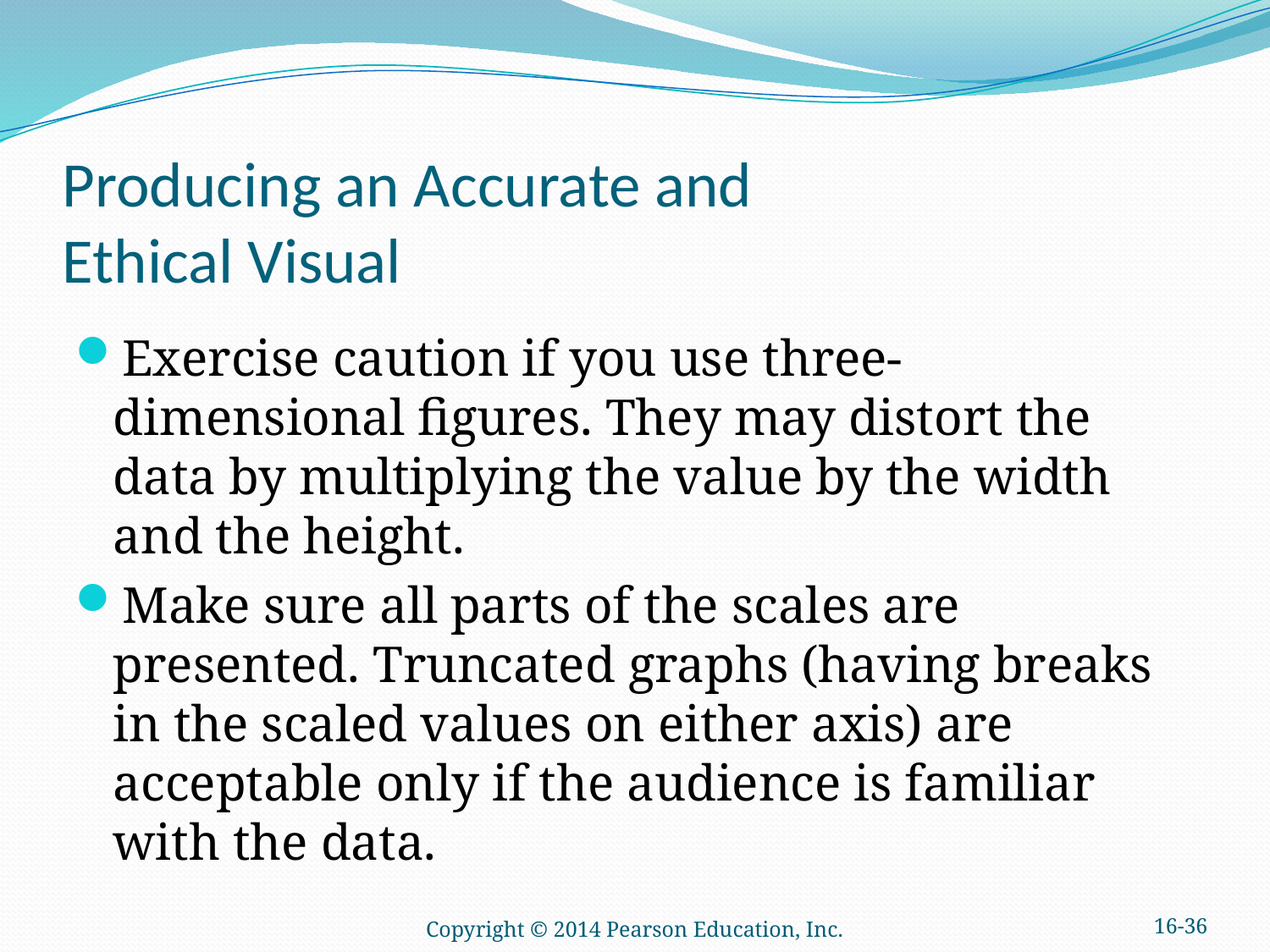

# Producing an Accurate and Ethical Visual
Exercise caution if you use three-dimensional figures. They may distort the data by multiplying the value by the width and the height.
Make sure all parts of the scales are presented. Truncated graphs (having breaks in the scaled values on either axis) are acceptable only if the audience is familiar with the data.